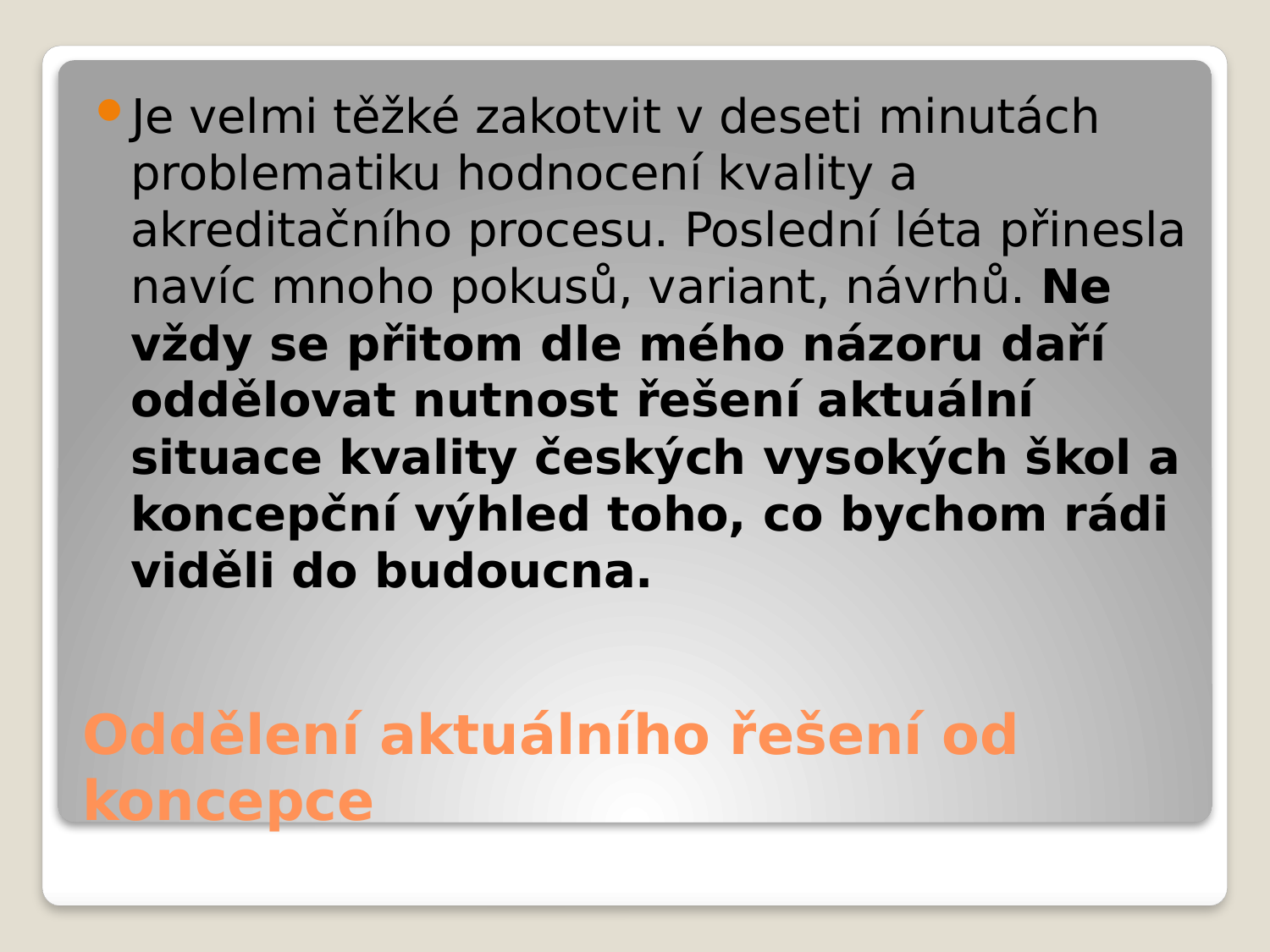

Je velmi těžké zakotvit v deseti minutách problematiku hodnocení kvality a akreditačního procesu. Poslední léta přinesla navíc mnoho pokusů, variant, návrhů. Ne vždy se přitom dle mého názoru daří oddělovat nutnost řešení aktuální situace kvality českých vysokých škol a koncepční výhled toho, co bychom rádi viděli do budoucna.
# Oddělení aktuálního řešení od koncepce